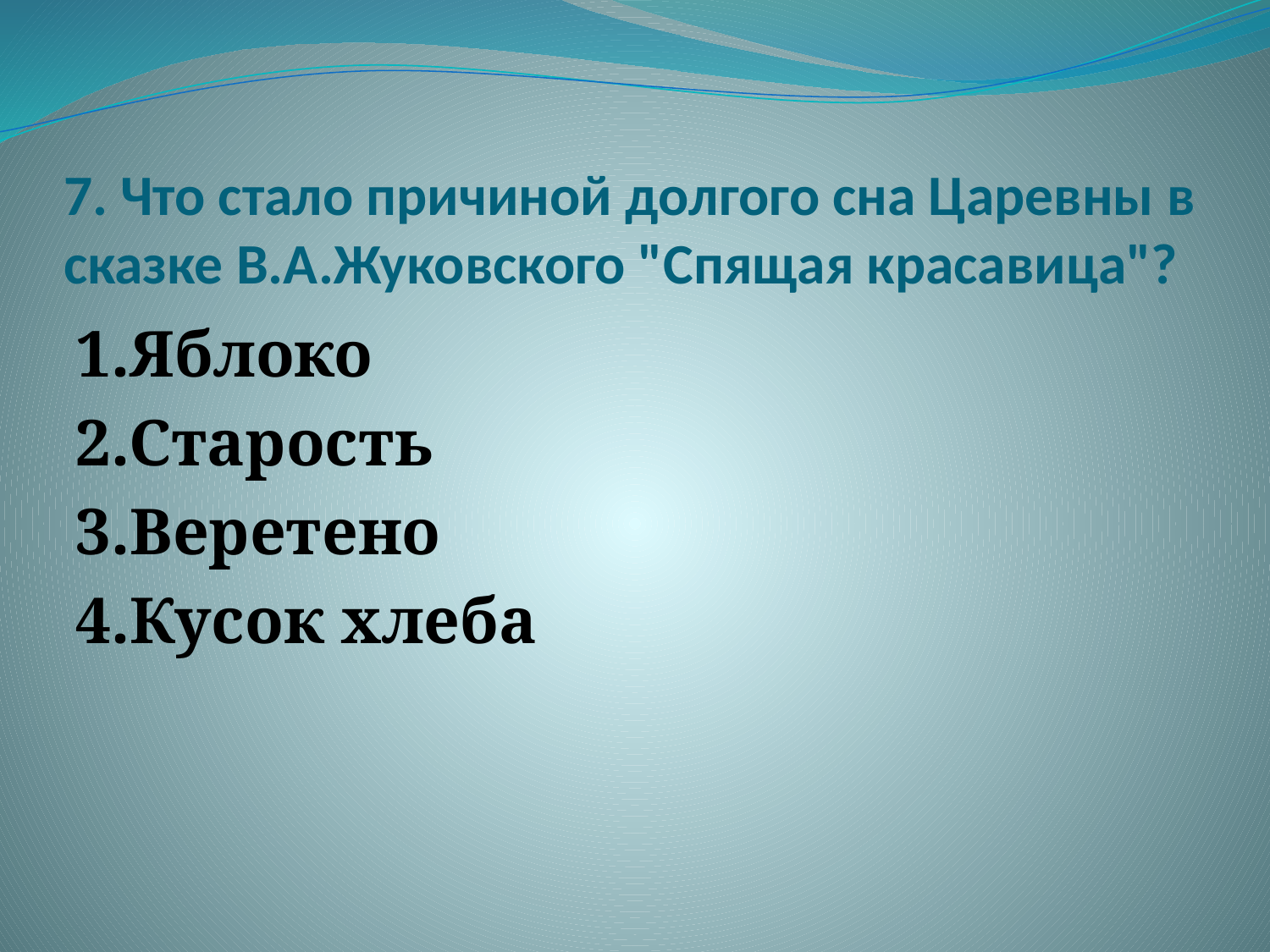

# 7. Что стало причиной долгого сна Царевны в сказке В.А.Жуковского "Спящая красавица"?
1.Яблоко
2.Старость
3.Веретено
4.Кусок хлеба